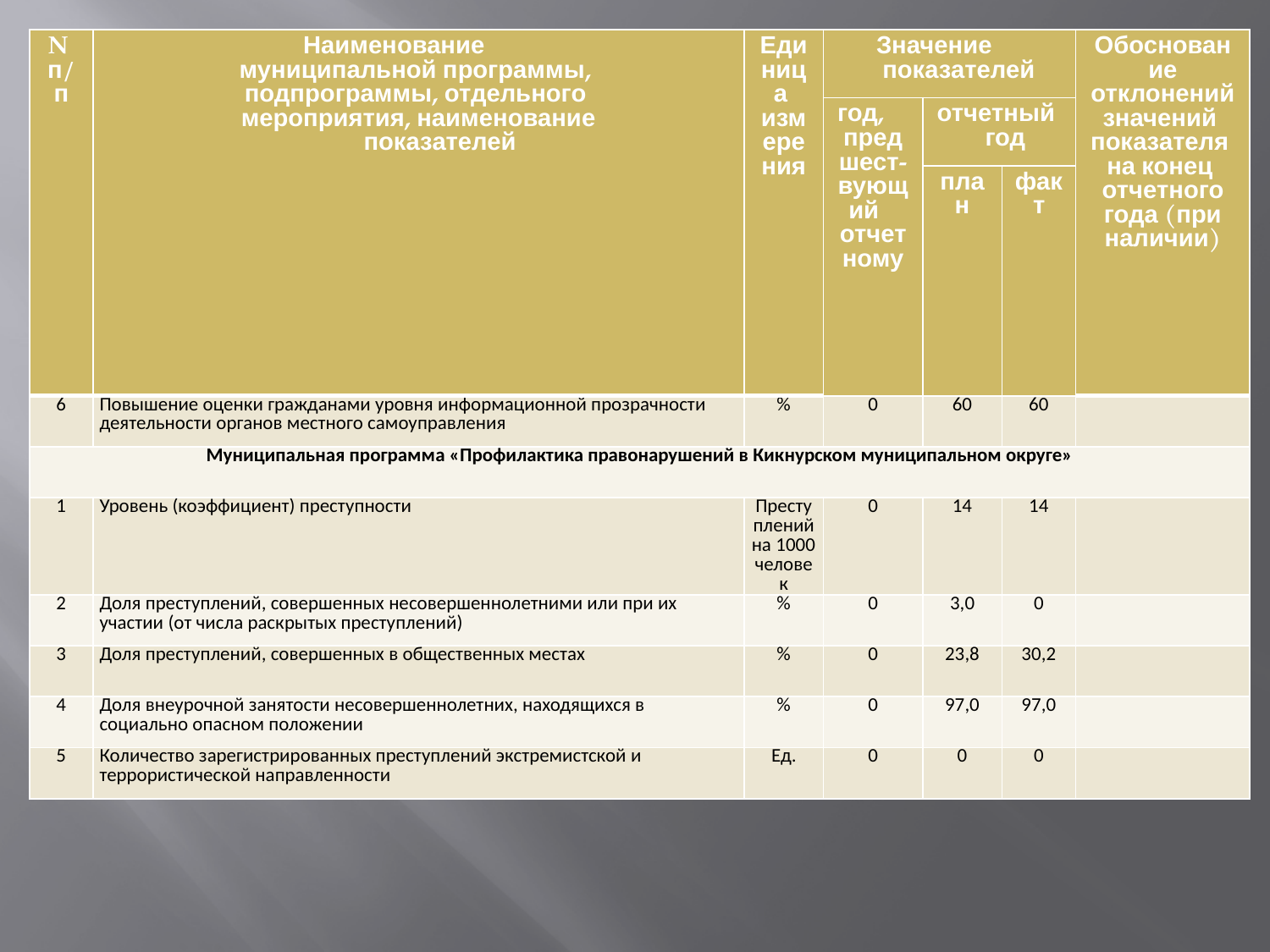

| N п/п | Наименование муниципальной программы, подпрограммы, отдельного мероприятия, наименование показателей | Единица измерения | Значение показателей |  |  | Обоснование отклонений значений показателя на конец отчетного года (при наличии) |
| --- | --- | --- | --- | --- | --- | --- |
|  |  |  | год, предшест- вующий отчетному | отчетный год |  |  |
|  |  |  |  | план | факт |  |
| 6 | Повышение оценки гражданами уровня информационной прозрачности деятельности органов местного самоуправления | % | 0 | 60 | 60 |  |
| Муниципальная программа «Профилактика правонарушений в Кикнурском муниципальном округе» |  |  |  |  |  |  |
| 1 | Уровень (коэффициент) преступности | Преступлений на 1000 человек | 0 | 14 | 14 |  |
| 2 | Доля преступлений, совершенных несовершеннолетними или при их участии (от числа раскрытых преступлений) | % | 0 | 3,0 | 0 |  |
| 3 | Доля преступлений, совершенных в общественных местах | % | 0 | 23,8 | 30,2 |  |
| 4 | Доля внеурочной занятости несовершеннолетних, находящихся в социально опасном положении | % | 0 | 97,0 | 97,0 |  |
| 5 | Количество зарегистрированных преступлений экстремистской и террористической направленности | Ед. | 0 | 0 | 0 |  |